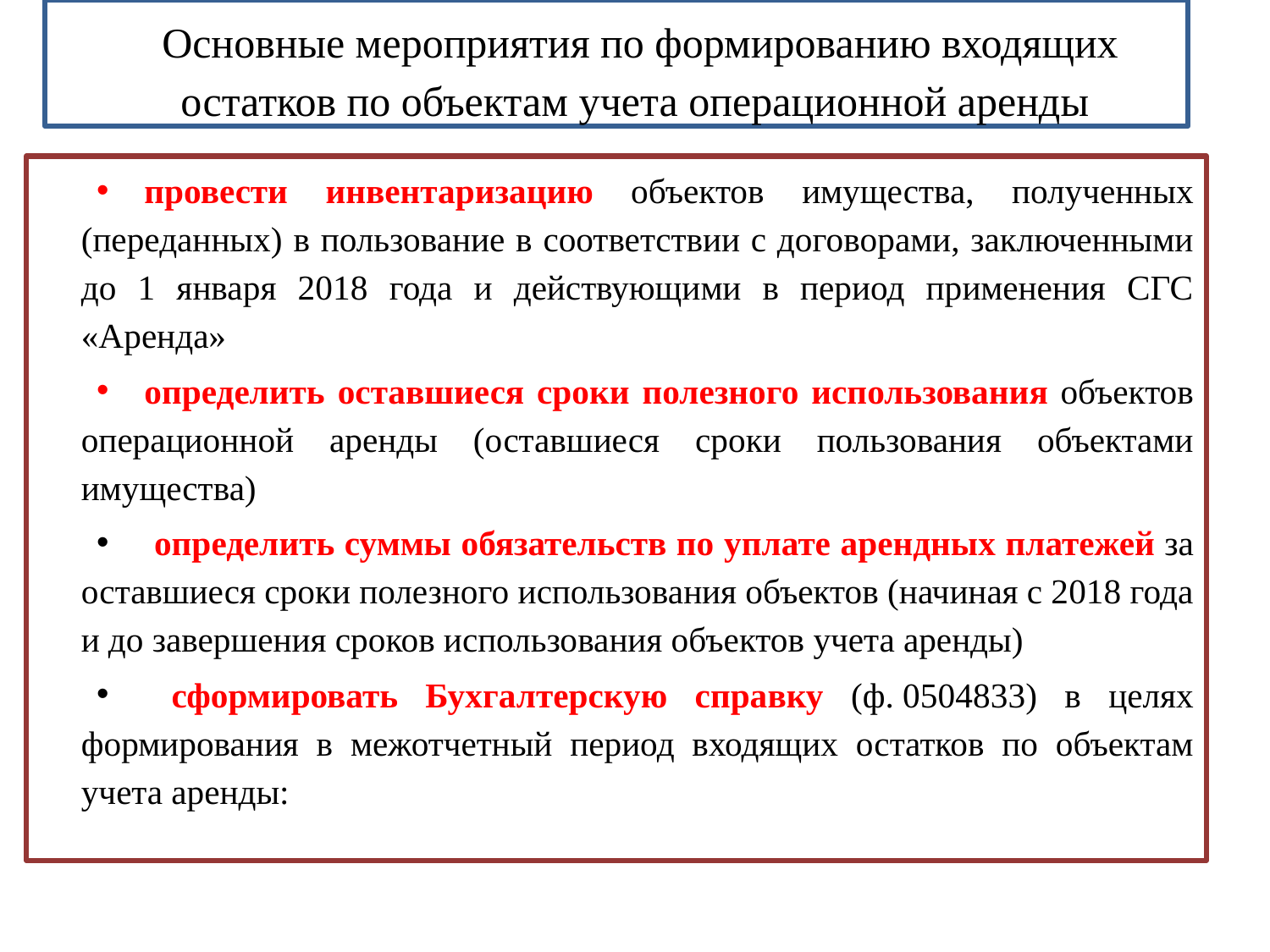

# Основные мероприятия по формированию входящих остатков по объектам учета операционной аренды
провести инвентаризацию объектов имущества, полученных (переданных) в пользование в соответствии с договорами, заключенными до 1 января 2018 года и действующими в период применения СГС «Аренда»
определить оставшиеся сроки полезного использования объектов операционной аренды (оставшиеся сроки пользования объектами имущества)
 определить суммы обязательств по уплате арендных платежей за оставшиеся сроки полезного использования объектов (начиная с 2018 года и до завершения сроков использования объектов учета аренды)
 сформировать Бухгалтерскую справку (ф. 0504833) в целях формирования в межотчетный период входящих остатков по объектам учета аренды: